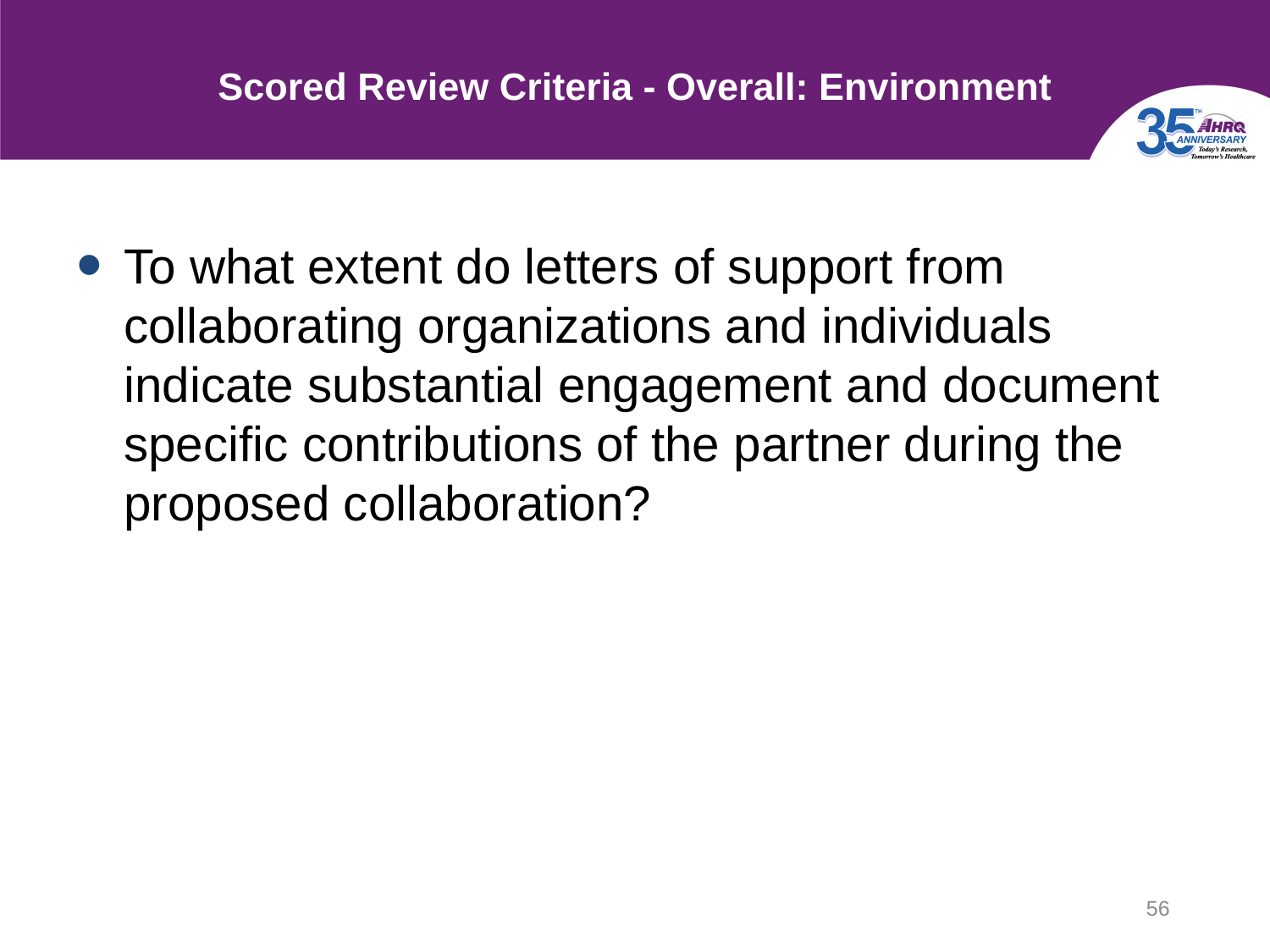

# Scored Review Criteria - Overall: Environment
To what extent do letters of support from collaborating organizations and individuals indicate substantial engagement and document specific contributions of the partner during the proposed collaboration?
56